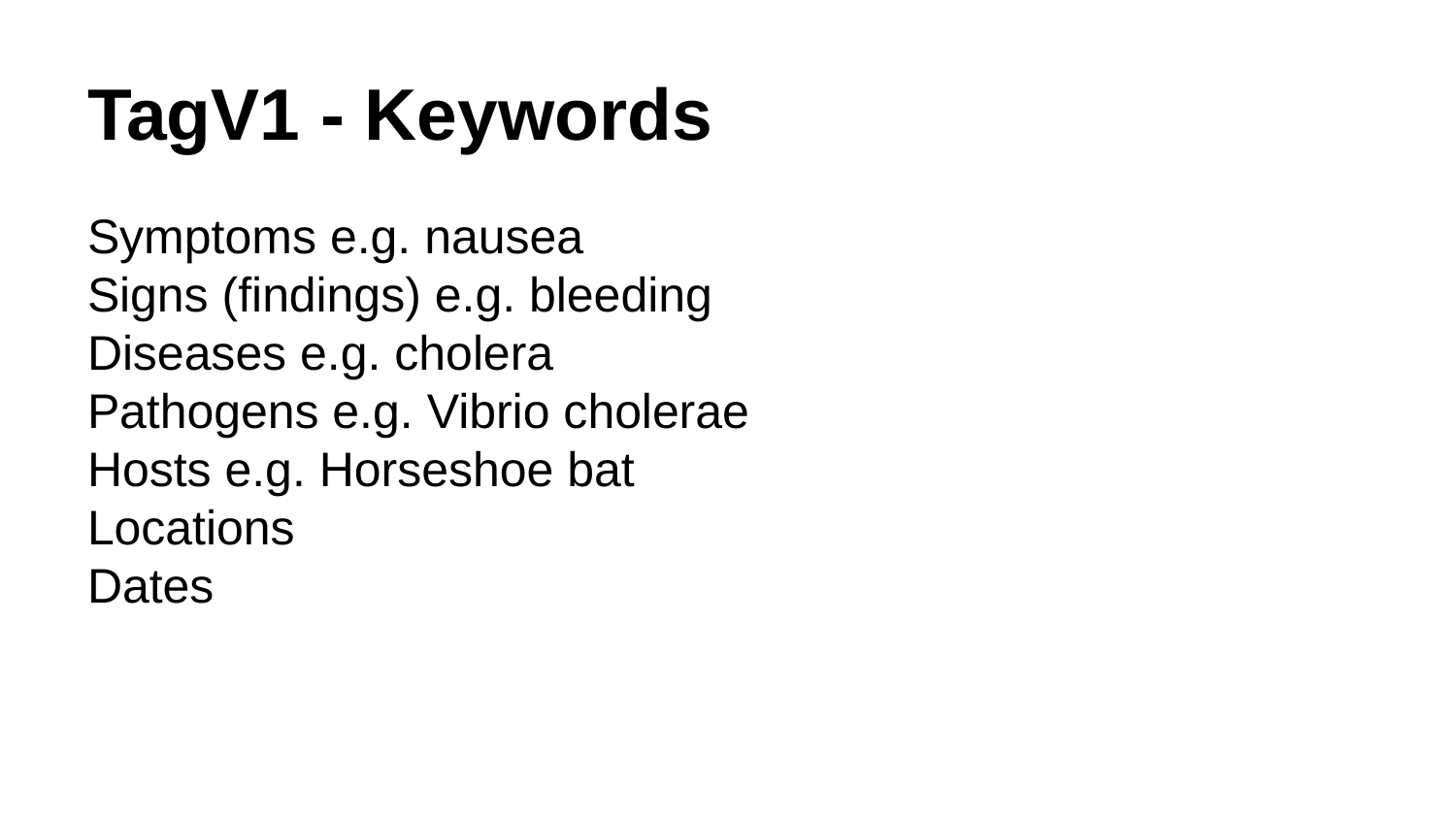

# TagV1 - Keywords
Symptoms e.g. nausea
Signs (findings) e.g. bleeding
Diseases e.g. cholera
Pathogens e.g. Vibrio cholerae
Hosts e.g. Horseshoe bat
Locations
Dates